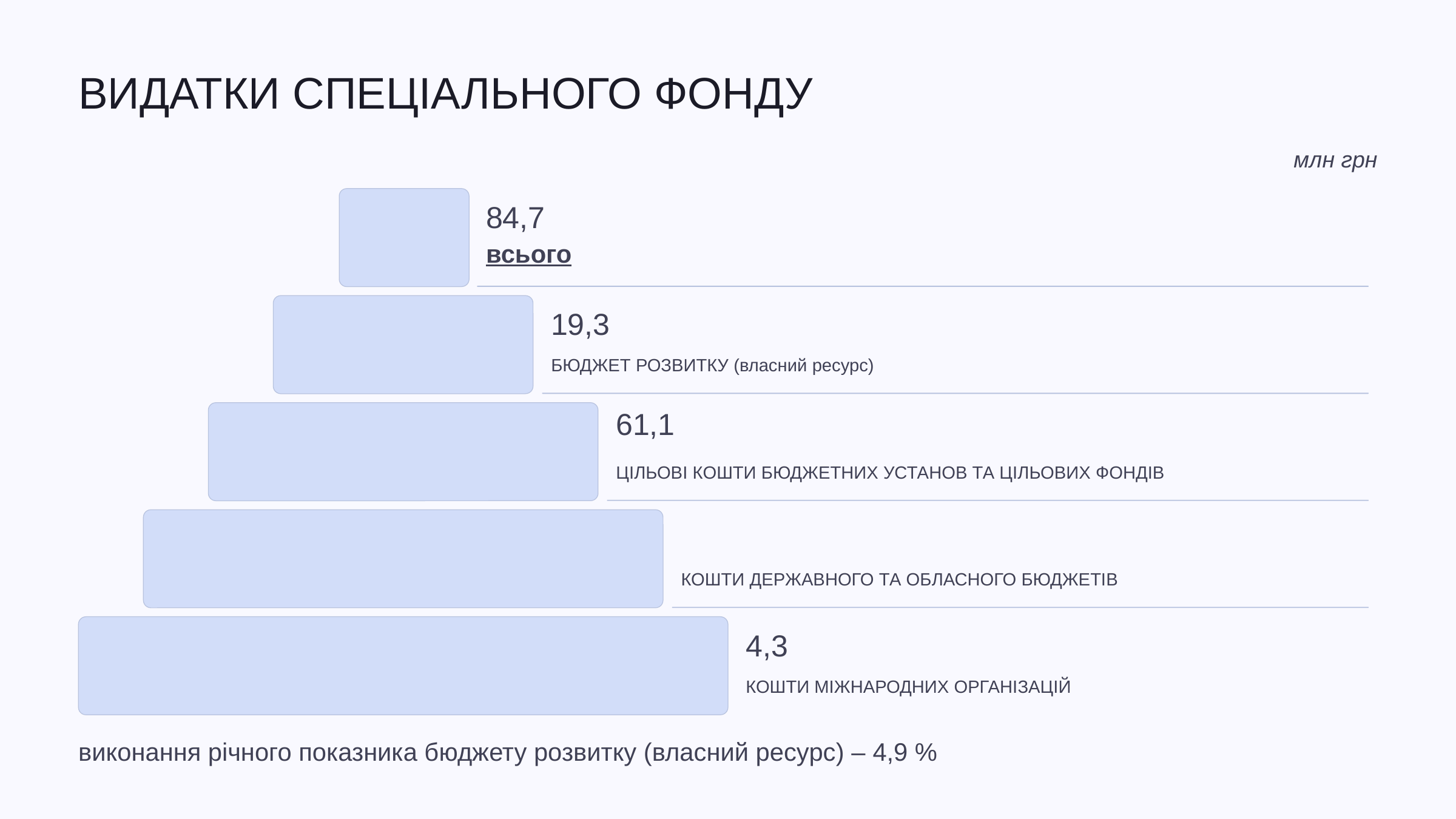

ВИДАТКИ СПЕЦІАЛЬНОГО ФОНДУ
млн грн

84,7
всього

19,3
БЮДЖЕТ РОЗВИТКУ (власний ресурс)

61,1
ЦІЛЬОВІ КОШТИ БЮДЖЕТНИХ УСТАНОВ ТА ЦІЛЬОВИХ ФОНДІВ

КОШТИ ДЕРЖАВНОГО ТА ОБЛАСНОГО БЮДЖЕТІВ

4,3
КОШТИ МІЖНАРОДНИХ ОРГАНІЗАЦІЙ
виконання річного показника бюджету розвитку (власний ресурс) – 4,9 %